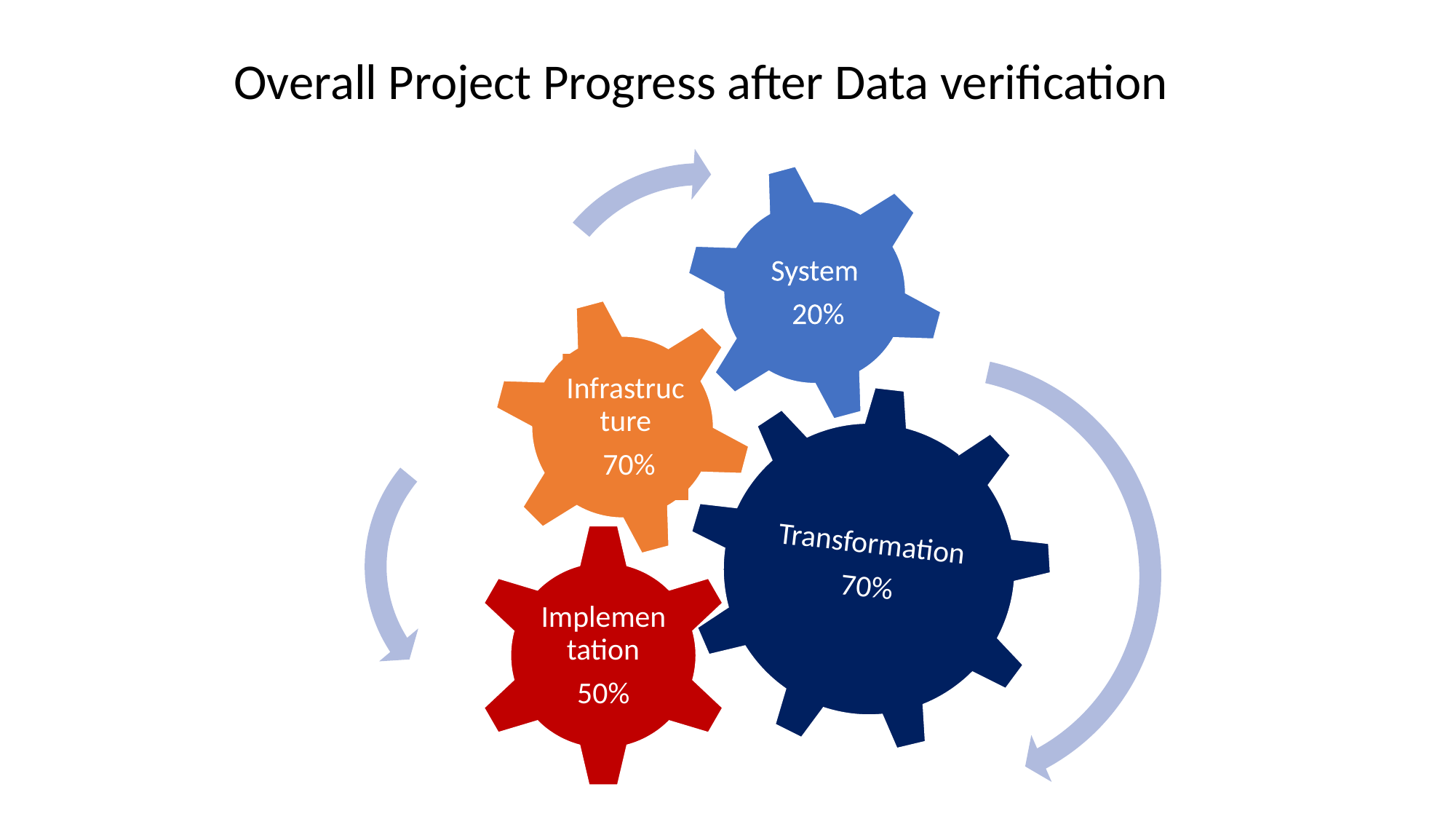

# Overall Project Progress after Data verification
Transformation
70%
Implementation
50%
System
 20%

Infrastructure
 70%